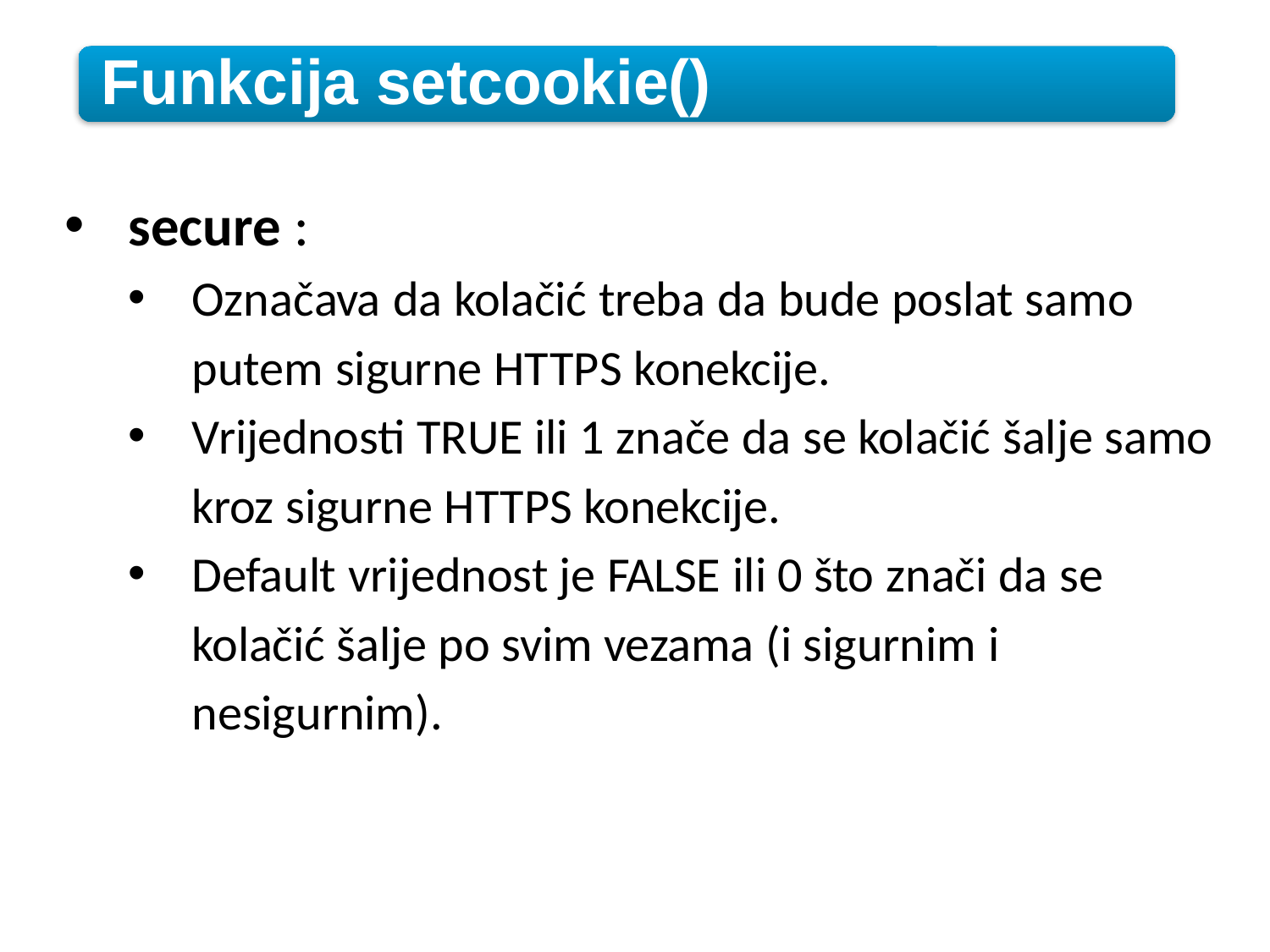

Funkcija setcookie()
secure :
Označava da kolačić treba da bude poslat samo putem sigurne HTTPS konekcije.
Vrijednosti TRUE ili 1 znače da se kolačić šalje samo kroz sigurne HTTPS konekcije.
Default vrijednost je FALSE ili 0 što znači da se kolačić šalje po svim vezama (i sigurnim i nesigurnim).